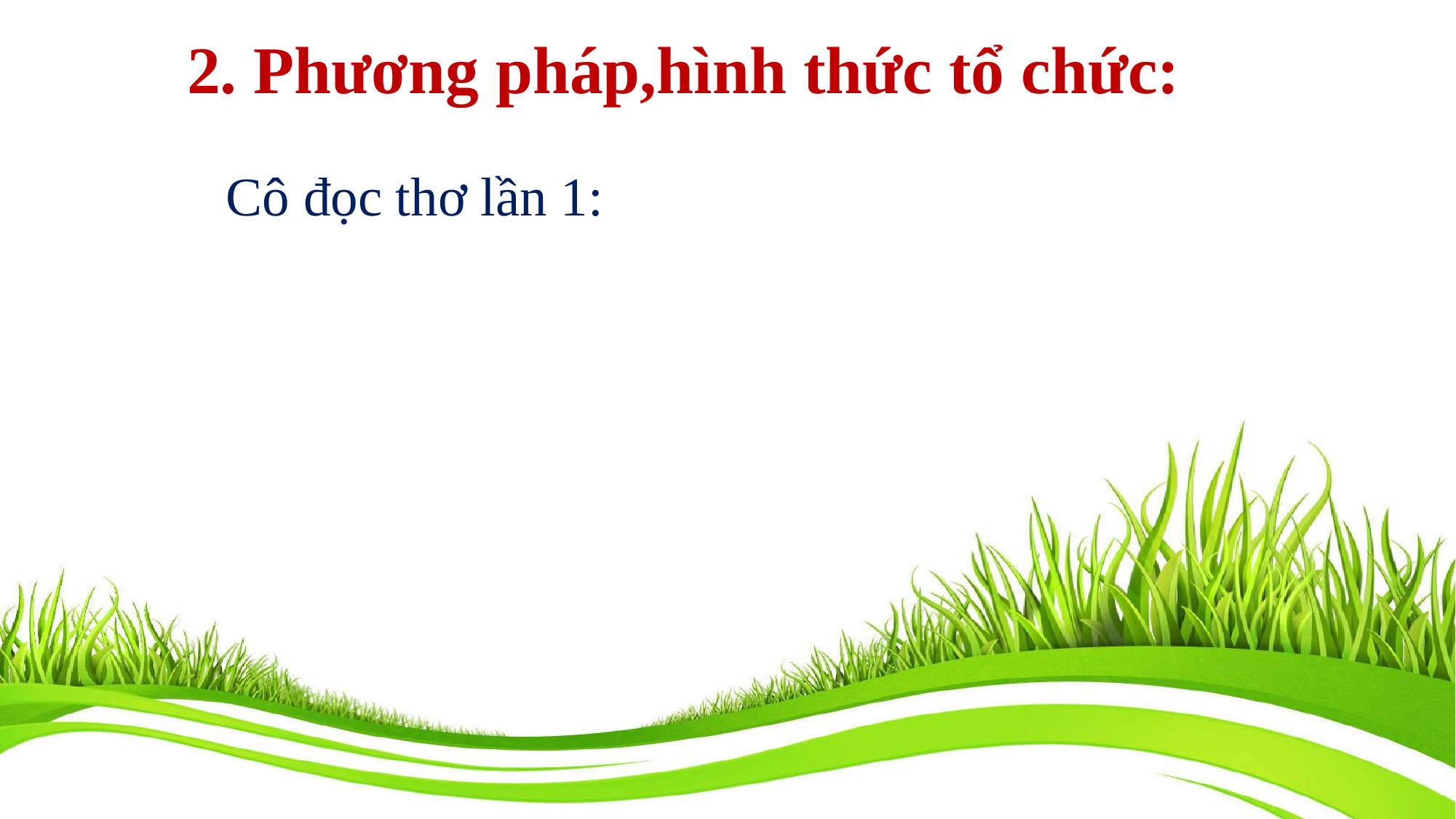

2. Phương pháp,hình thức tổ chức:

Cô đọc thơ lần 1: